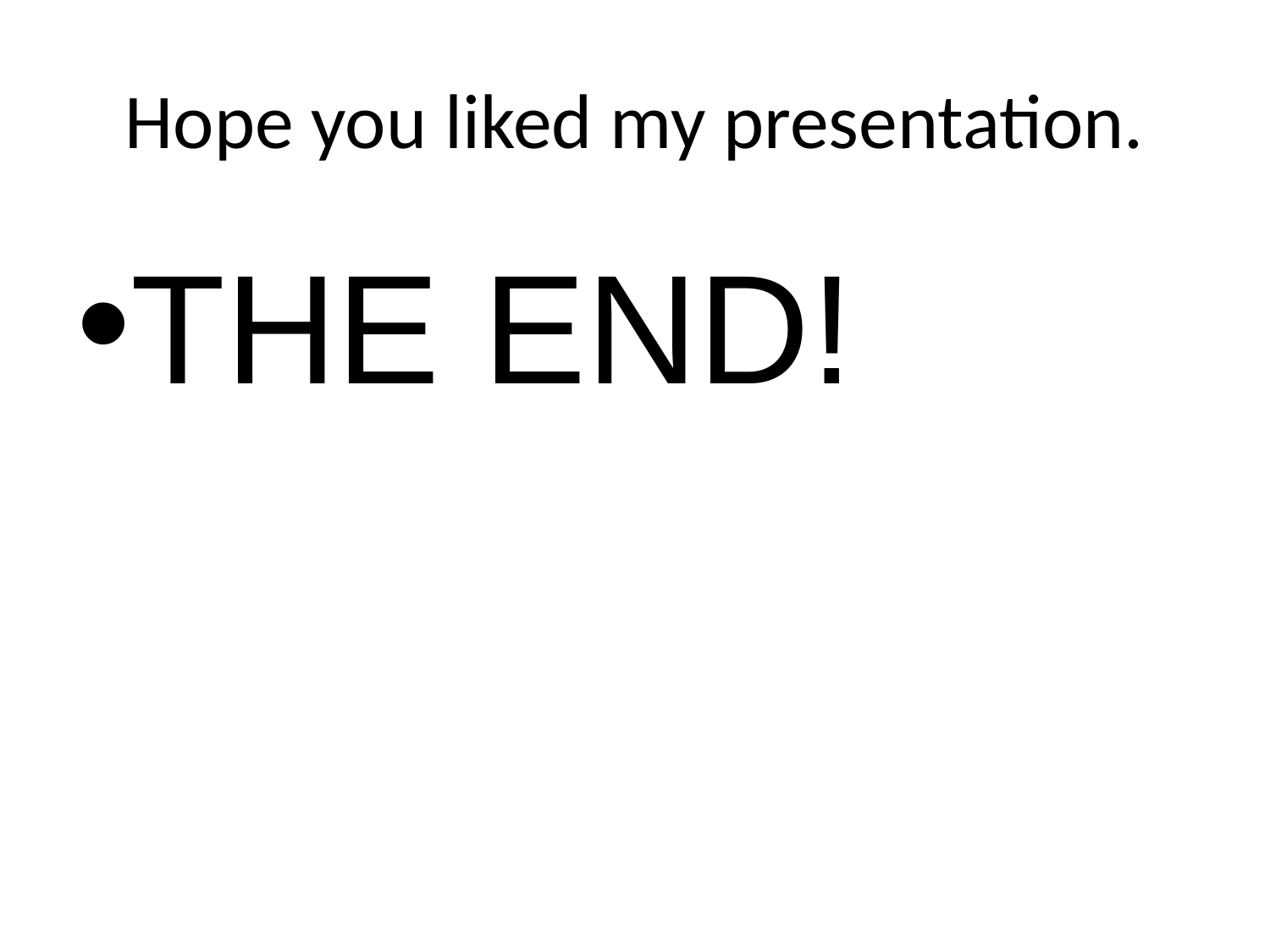

# Hope you liked my presentation.
THE END!